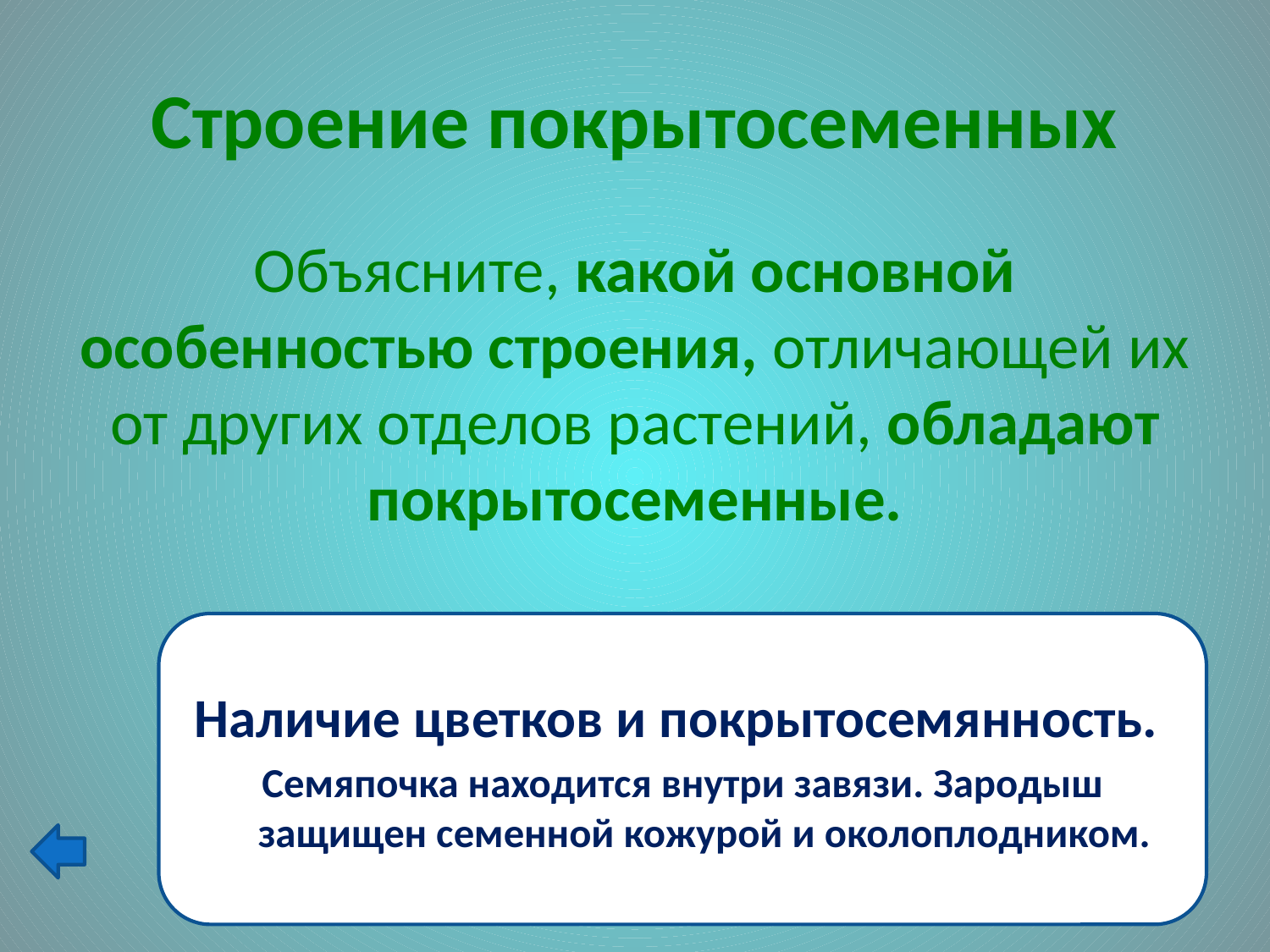

# Строение покрытосеменных
Объясните, какой основной особенностью строения, отличающей их от других отделов растений, обладают покрытосеменные.
Наличие цветков и покрытосемянность.
Семяпочка находится внутри завязи. Зародыш защищен семенной кожурой и околоплодником.